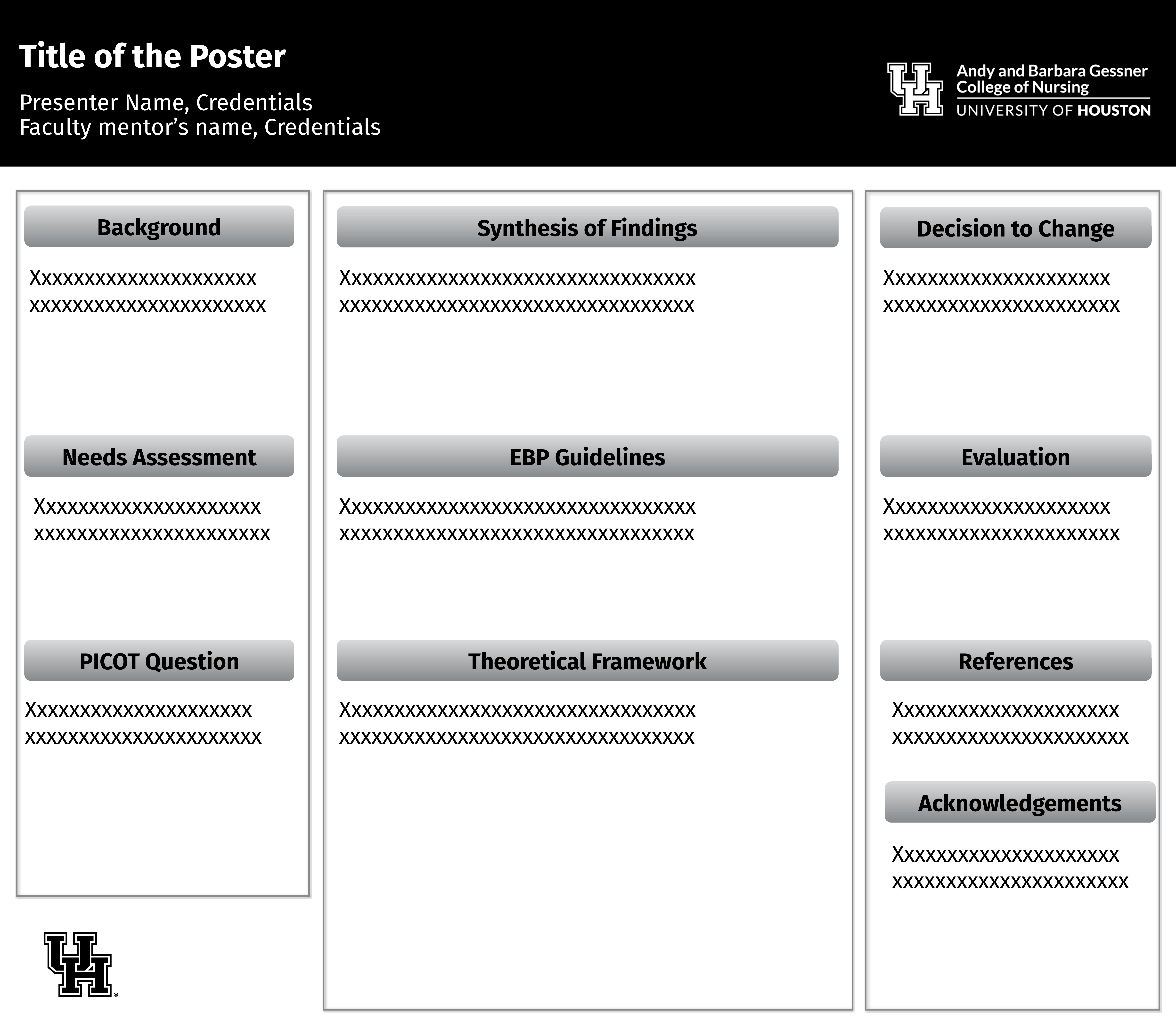

# Title of the Poster
Presenter Name, Credentials
Faculty mentor’s name, Credentials

Background
Synthesis of Findings
Decision to Change
Xxxxxxxxxxxxxxxxxxxxxxxxxxxxxxxxx
xxxxxxxxxxxxxxxxxxxxxxxxxxxxxxxxx
Xxxxxxxxxxxxxxxxxxxxx
xxxxxxxxxxxxxxxxxxxxxx
Xxxxxxxxxxxxxxxxxxxxx
xxxxxxxxxxxxxxxxxxxxxx
EBP Guidelines
Evaluation
Needs Assessment
Xxxxxxxxxxxxxxxxxxxxxxxxxxxxxxxxx
xxxxxxxxxxxxxxxxxxxxxxxxxxxxxxxxx
Xxxxxxxxxxxxxxxxxxxxx
xxxxxxxxxxxxxxxxxxxxxx
Xxxxxxxxxxxxxxxxxxxxx
xxxxxxxxxxxxxxxxxxxxxx
Theoretical Framework
PICOT Question
References
Xxxxxxxxxxxxxxxxxxxxxxxxxxxxxxxxx
xxxxxxxxxxxxxxxxxxxxxxxxxxxxxxxxx
Xxxxxxxxxxxxxxxxxxxxx
xxxxxxxxxxxxxxxxxxxxxx
Xxxxxxxxxxxxxxxxxxxxx
xxxxxxxxxxxxxxxxxxxxxx
Acknowledgements
Xxxxxxxxxxxxxxxxxxxxx
xxxxxxxxxxxxxxxxxxxxxx